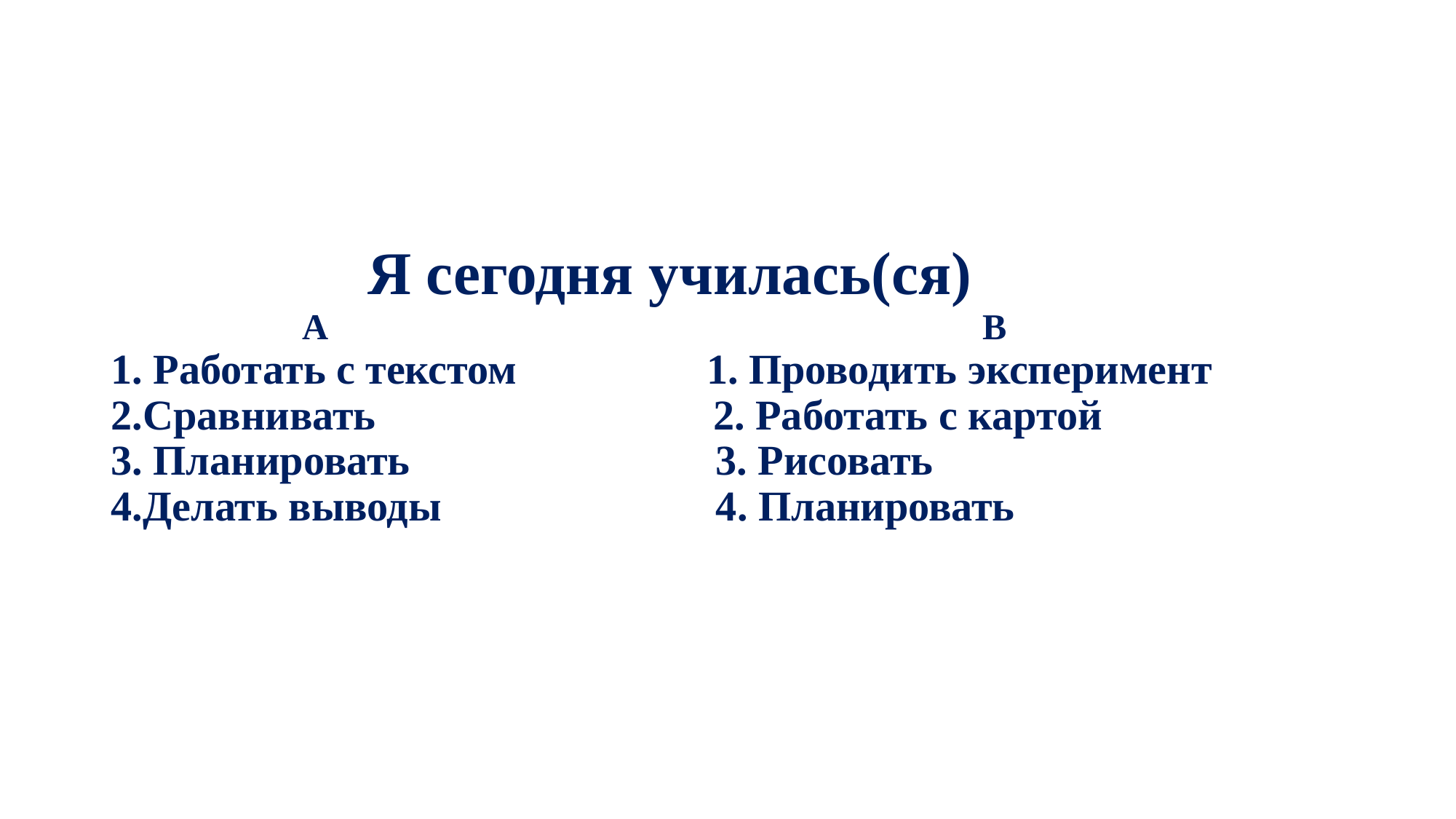

# Я сегодня училась(ся) А                                                                        В 1. Работать с текстом                  1. Проводить эксперимент 2.Сравнивать                                2. Работать с картой 3. Планировать                             3. Рисовать 4.Делать выводы                          4. Планировать